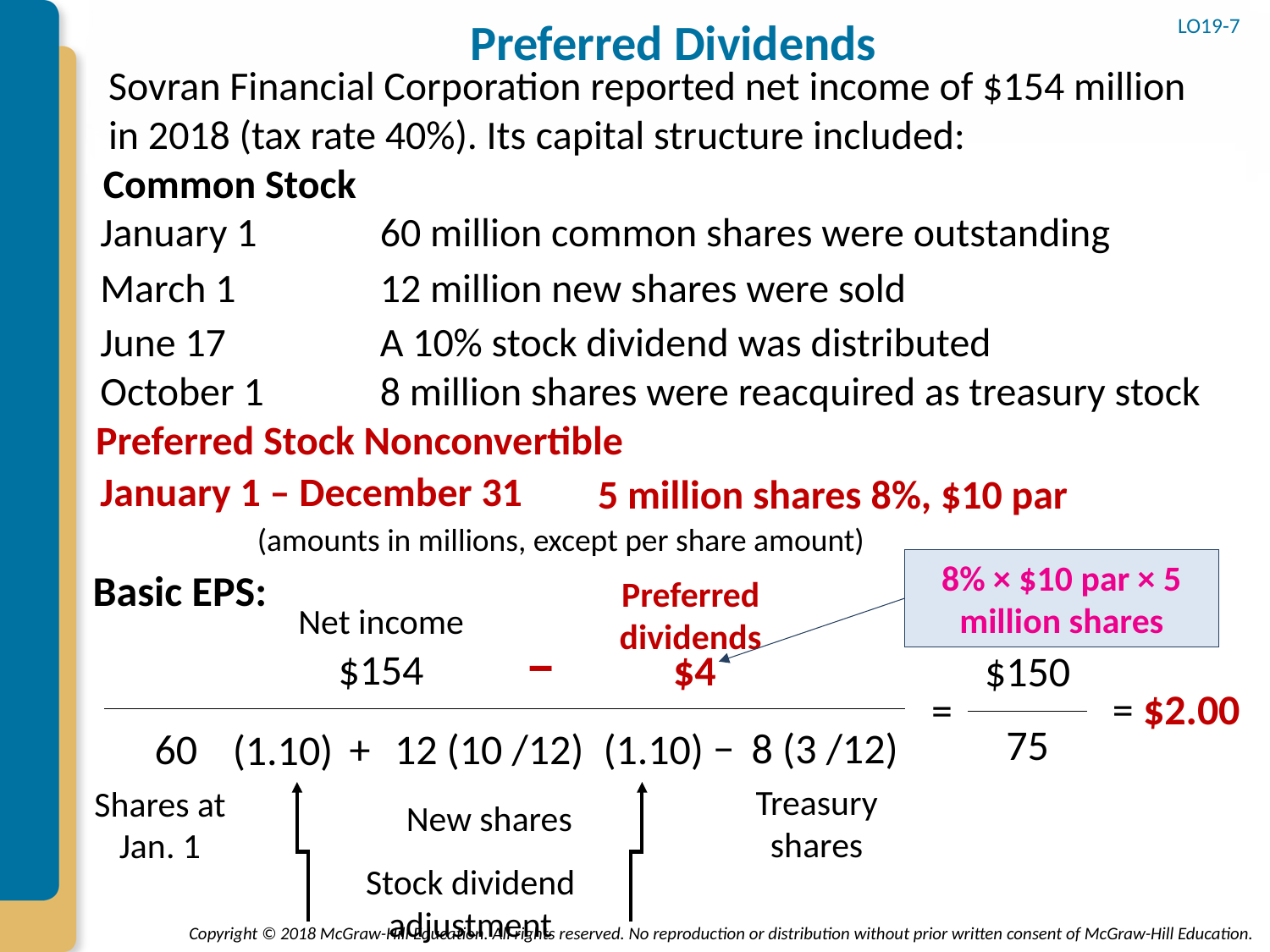

LO19-7
# Preferred Dividends
Sovran Financial Corporation reported net income of $154 million in 2018 (tax rate 40%). Its capital structure included:
Common Stock
January 1
60 million common shares were outstanding
March 1
12 million new shares were sold
June 17
A 10% stock dividend was distributed
October 1
8 million shares were reacquired as treasury stock
Preferred Stock Nonconvertible
January 1 – December 31
5 million shares 8%, $10 par
(amounts in millions, except per share amount)
8% × $10 par × 5 million shares
Basic EPS:
Preferred dividends
Net income
−
$154
$4
$150
= $2.00
=
75
8 (3 /12)
−
(1.10)
60
+
12 (10 /12)
(1.10)
Treasury shares
Shares at Jan. 1
New shares
Stock dividend adjustment